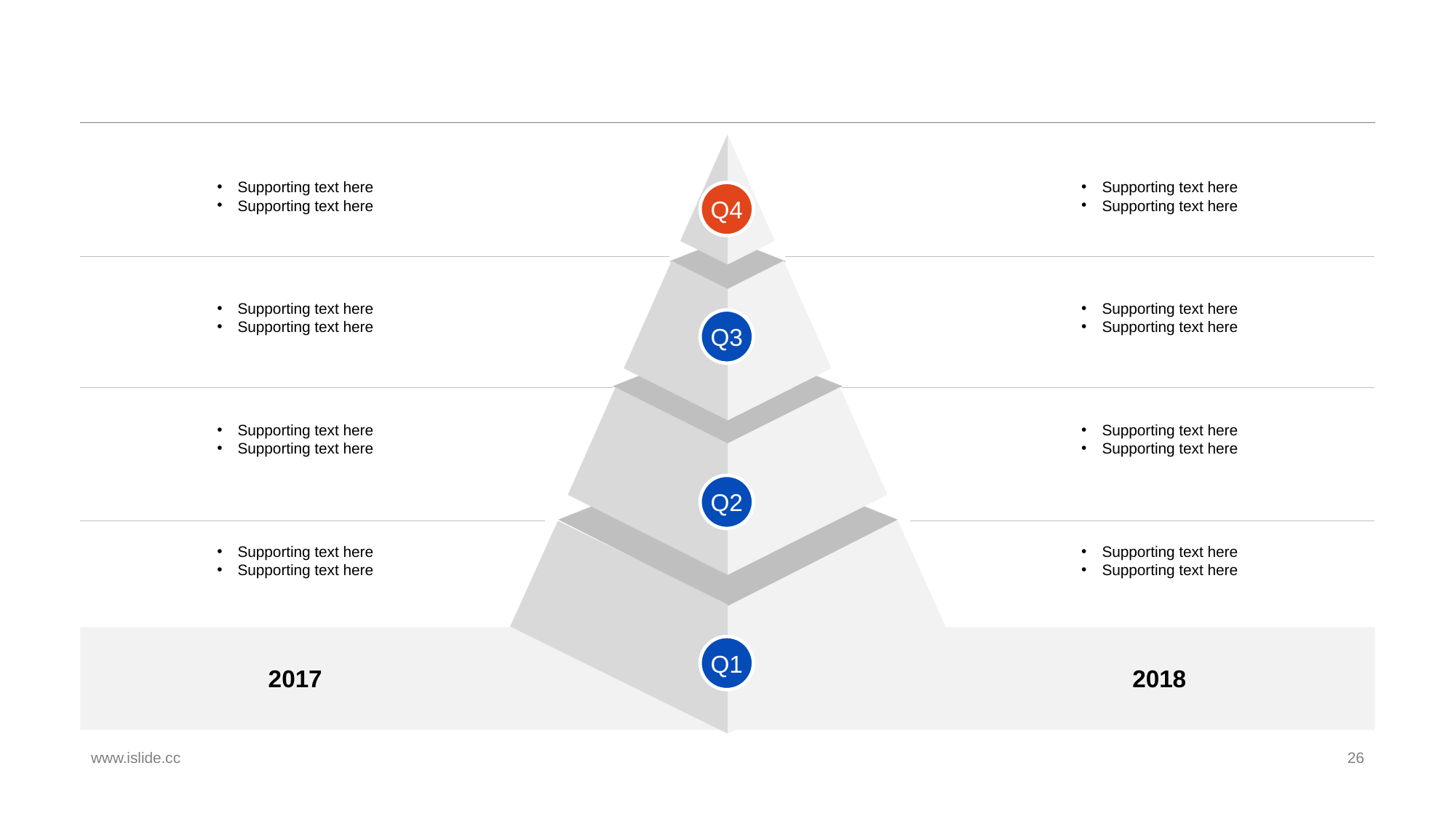

#

Supporting text here
Supporting text here
Supporting text here
Supporting text here
Q4

Supporting text here
Supporting text here
Supporting text here
Supporting text here
Q3

Supporting text here
Supporting text here
Supporting text here
Supporting text here

Q2

Supporting text here
Supporting text here
Supporting text here
Supporting text here

Q1
2017
2018
www.islide.cc
26